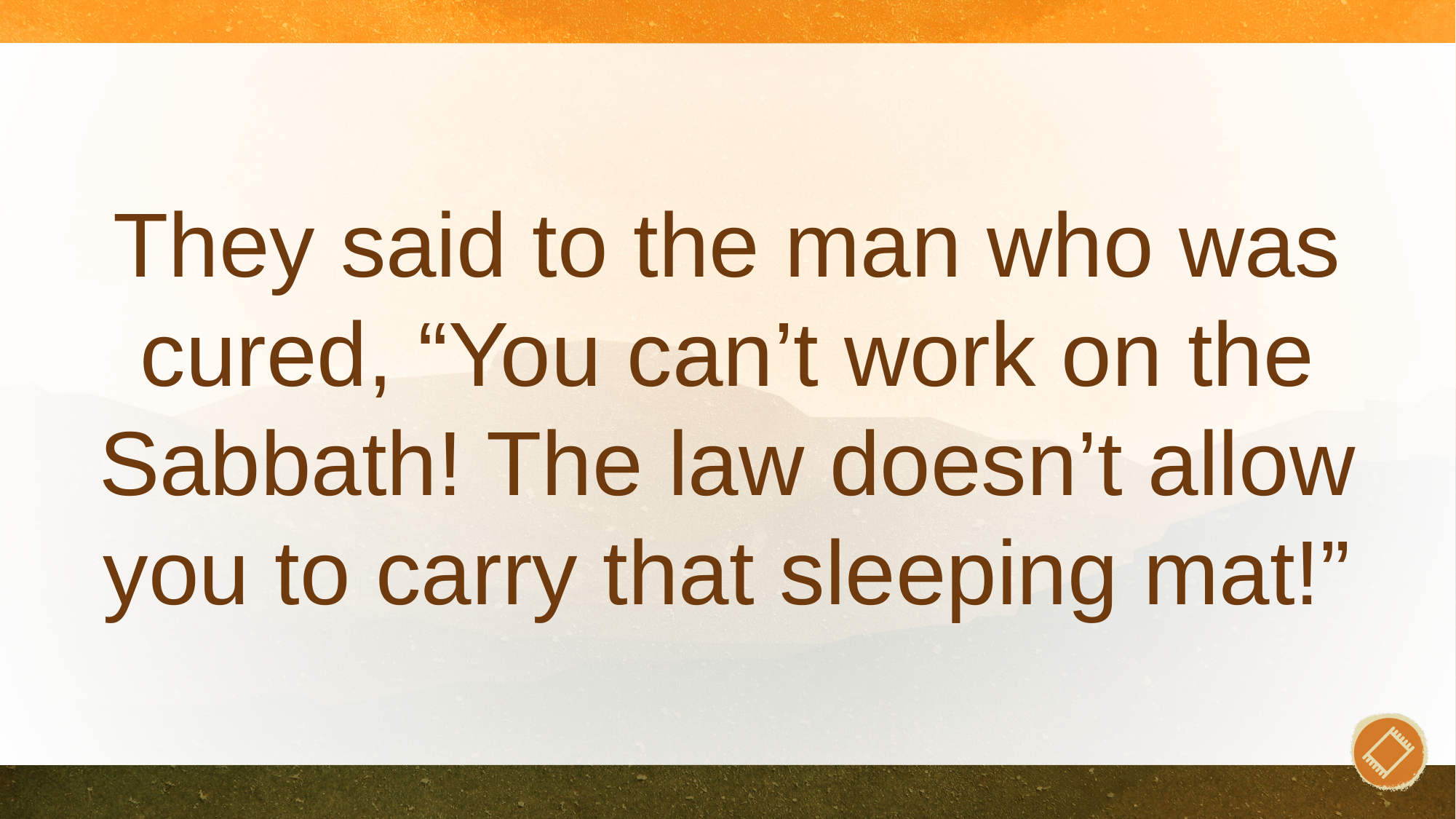

They said to the man who was cured, “You can’t work on the Sabbath! The law doesn’t allow you to carry that sleeping mat!”